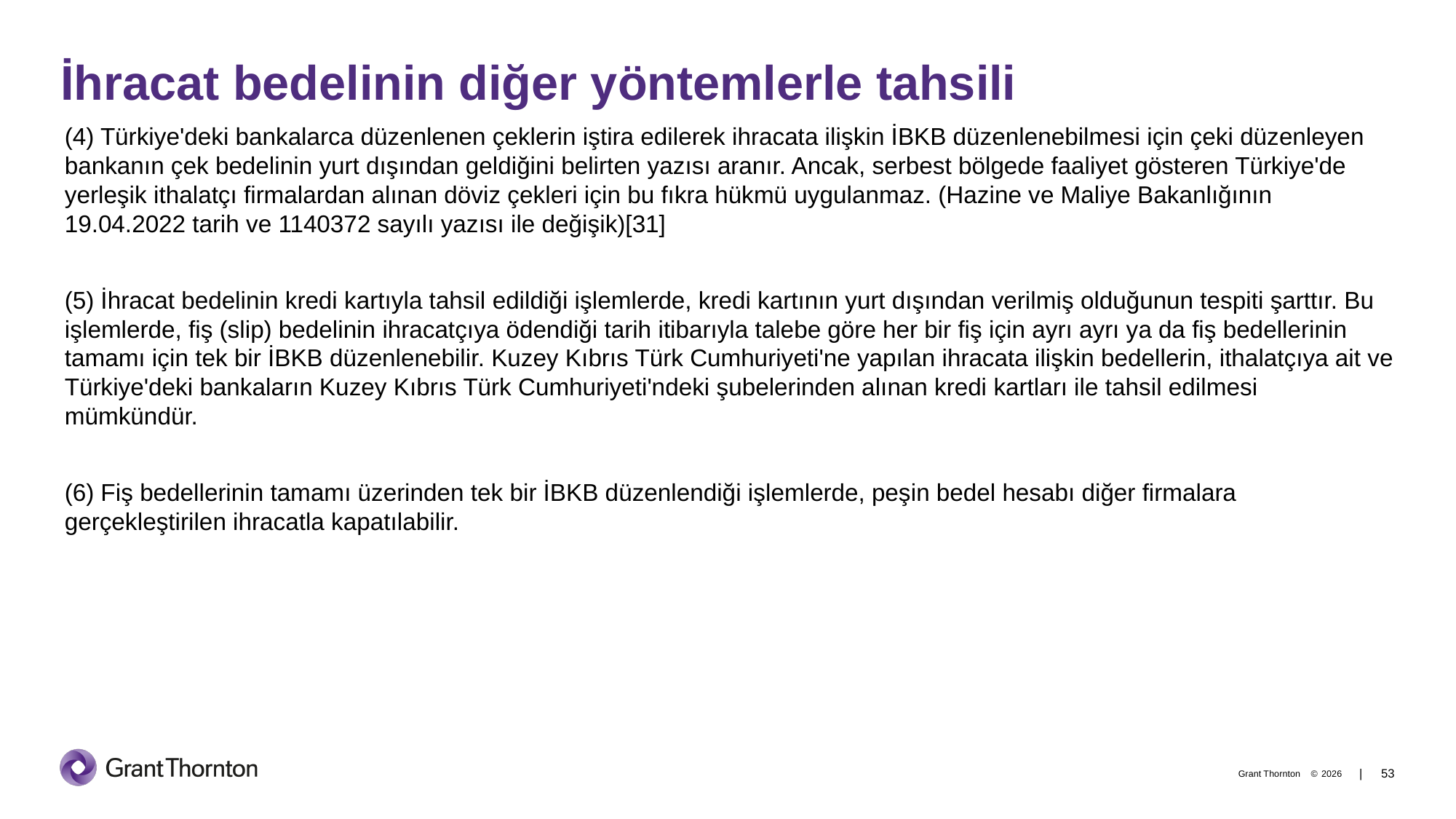

# İhracat bedelinin diğer yöntemlerle tahsili
(4) Türkiye'deki bankalarca düzenlenen çeklerin iştira edilerek ihracata ilişkin İBKB düzenlenebilmesi için çeki düzenleyen bankanın çek bedelinin yurt dışından geldiğini belirten yazısı aranır. Ancak, serbest bölgede faaliyet gösteren Türkiye'de yerleşik ithalatçı firmalardan alınan döviz çekleri için bu fıkra hükmü uygulanmaz. (Hazine ve Maliye Bakanlığının 19.04.2022 tarih ve 1140372 sayılı yazısı ile değişik)[31]

(5) İhracat bedelinin kredi kartıyla tahsil edildiği işlemlerde, kredi kartının yurt dışından verilmiş olduğunun tespiti şarttır. Bu işlemlerde, fiş (slip) bedelinin ihracatçıya ödendiği tarih itibarıyla talebe göre her bir fiş için ayrı ayrı ya da fiş bedellerinin tamamı için tek bir İBKB düzenlenebilir. Kuzey Kıbrıs Türk Cumhuriyeti'ne yapılan ihracata ilişkin bedellerin, ithalatçıya ait ve Türkiye'deki bankaların Kuzey Kıbrıs Türk Cumhuriyeti'ndeki şubelerinden alınan kredi kartları ile tahsil edilmesi mümkündür.

(6) Fiş bedellerinin tamamı üzerinden tek bir İBKB düzenlendiği işlemlerde, peşin bedel hesabı diğer firmalara gerçekleştirilen ihracatla kapatılabilir.
53